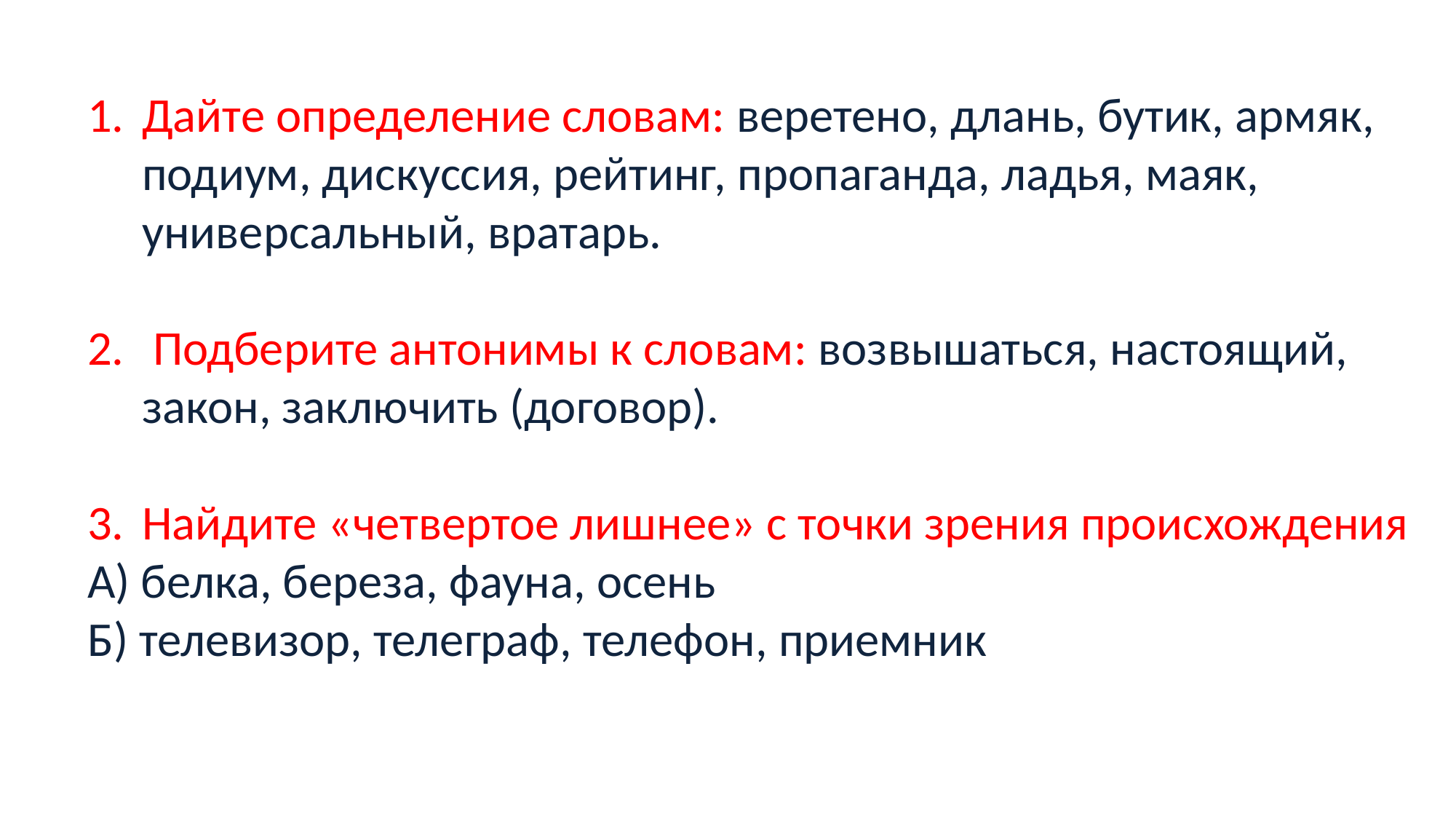

Дайте определение словам: веретено, длань, бутик, армяк, подиум, дискуссия, рейтинг, пропаганда, ладья, маяк, универсальный, вратарь.

 Подберите антонимы к словам: возвышаться, настоящий, закон, заключить (договор).

Найдите «четвертое лишнее» с точки зрения происхождения
А) белка, береза, фауна, осень
Б) телевизор, телеграф, телефон, приемник